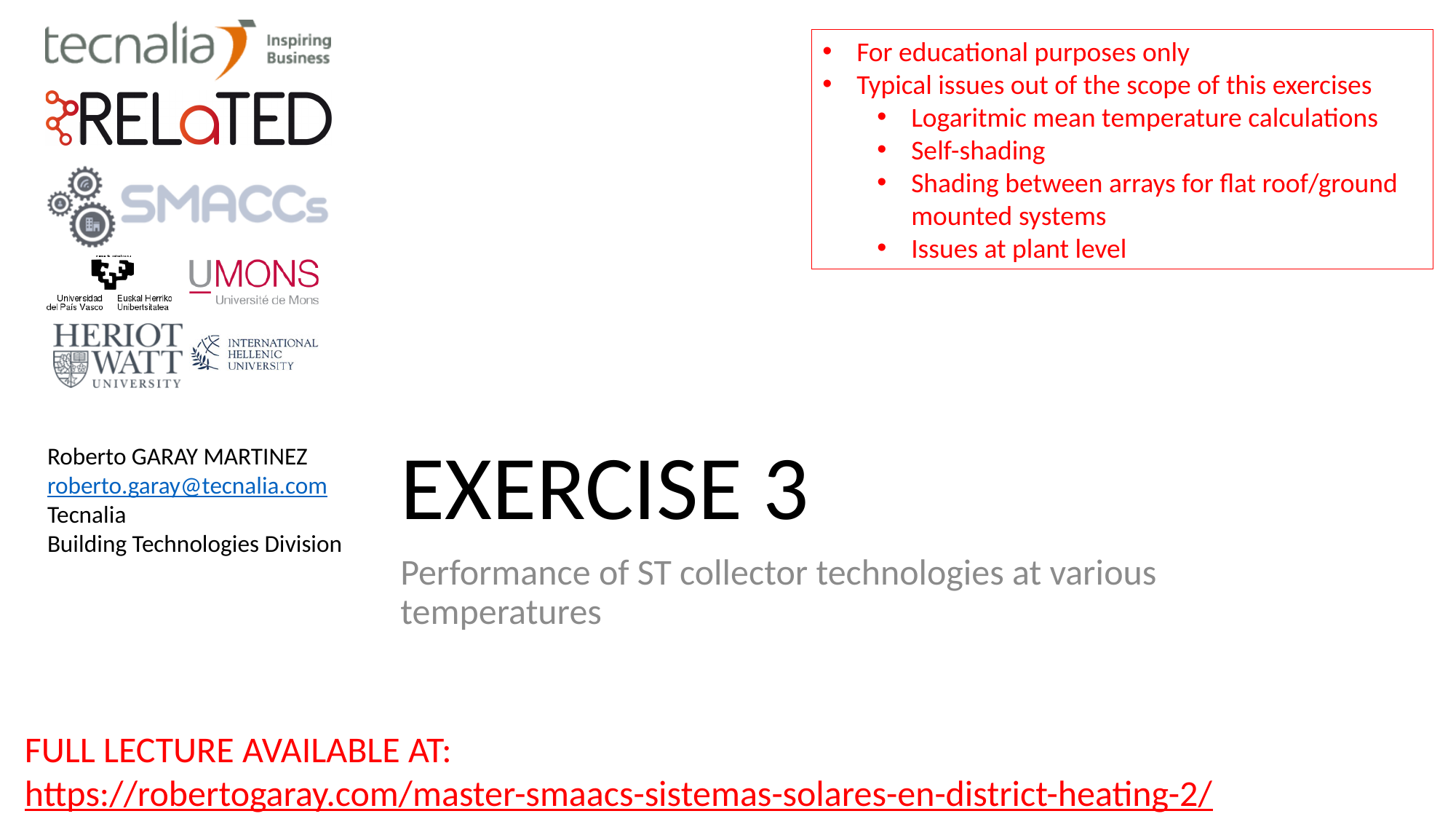

For educational purposes only
Typical issues out of the scope of this exercises
Logaritmic mean temperature calculations
Self-shading
Shading between arrays for flat roof/ground mounted systems
Issues at plant level
# EXERCISE 3
Performance of ST collector technologies at various temperatures
FULL LECTURE AVAILABLE AT:
https://robertogaray.com/master-smaacs-sistemas-solares-en-district-heating-2/